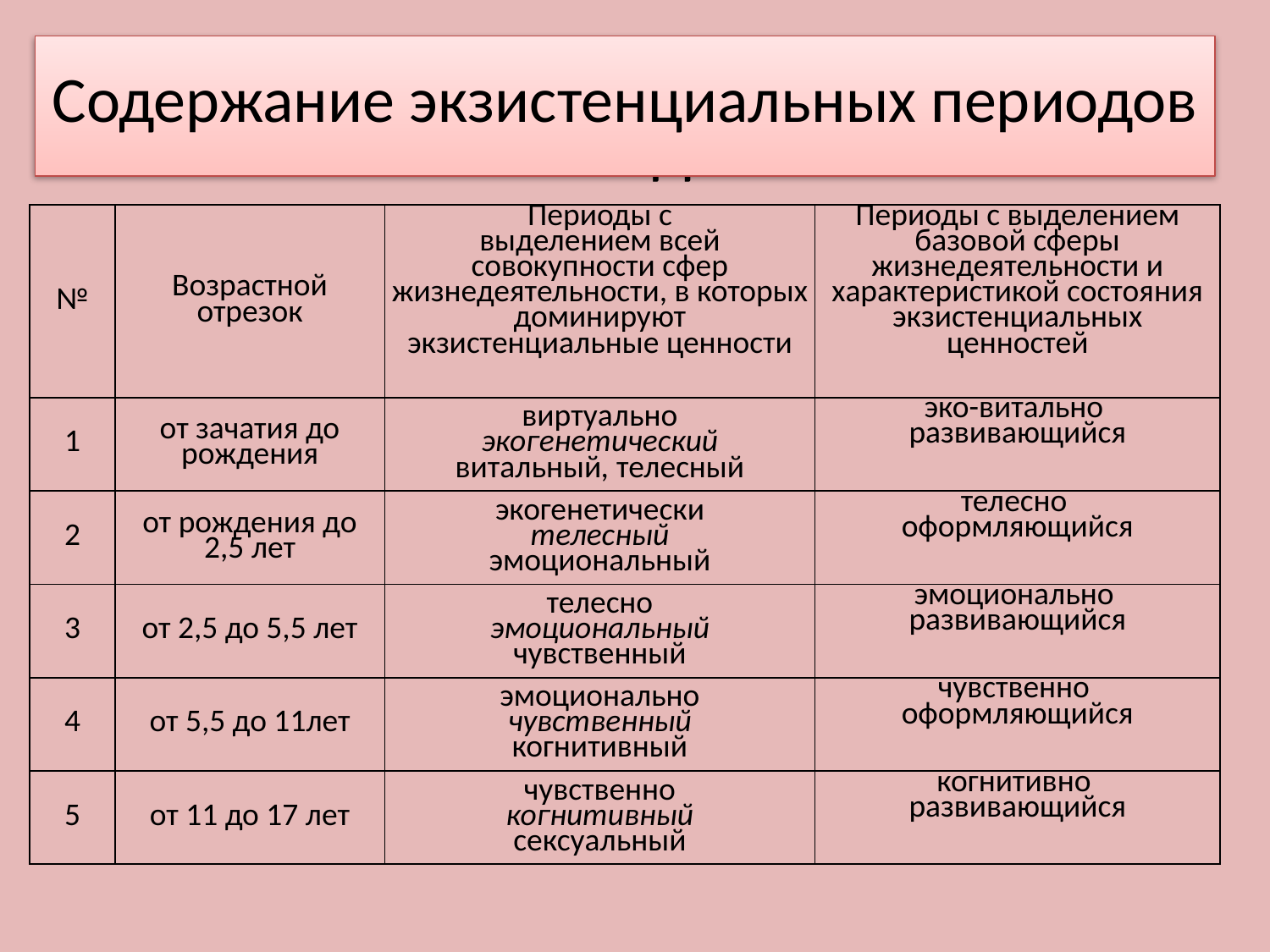

Содержание экзистенциальных периодов
# Содержание экзистенциальных пеиодов
| № | Возрастной отрезок | Периоды с выделением всей совокупности сфер жизнедеятельности, в которых доминируют экзистенциальные ценности | Периоды с выделением базовой сферы жизнедеятельности и характеристикой состояния экзистенциальных ценностей |
| --- | --- | --- | --- |
| 1 | от зачатия до рождения | виртуально экогенетический витальный, телесный | эко-витально развивающийся |
| 2 | от рождения до 2,5 лет | экогенетически телесный эмоциональный | телесно оформляющийся |
| 3 | от 2,5 до 5,5 лет | телесно эмоциональный чувственный | эмоционально развивающийся |
| 4 | от 5,5 до 11лет | эмоционально чувственный когнитивный | чувственно оформляющийся |
| 5 | от 11 до 17 лет | чувственно когнитивный сексуальный | когнитивно развивающийся |